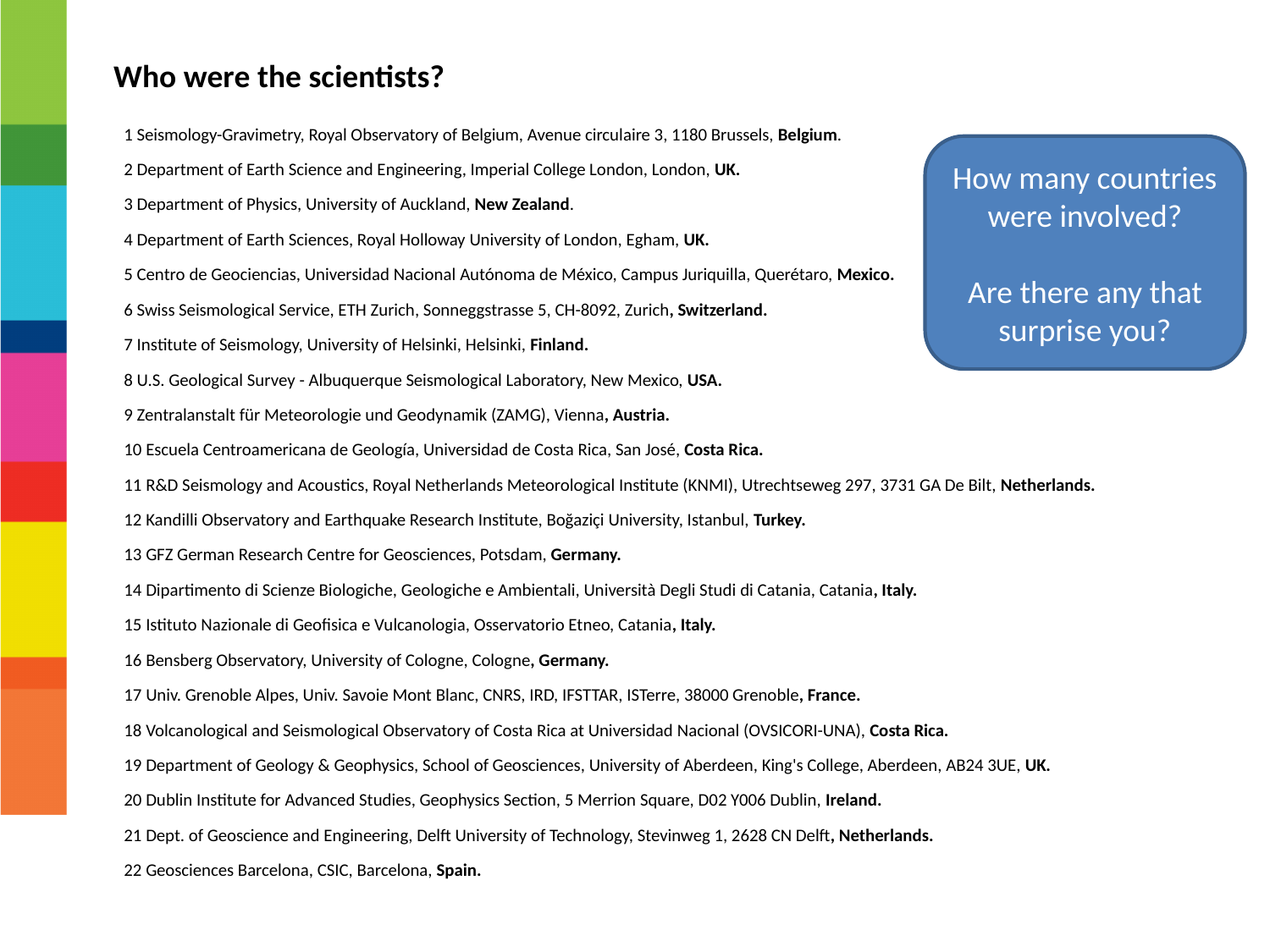

Who were the scientists?
1 Seismology-Gravimetry, Royal Observatory of Belgium, Avenue circulaire 3, 1180 Brussels, Belgium.
2 Department of Earth Science and Engineering, Imperial College London, London, UK.
3 Department of Physics, University of Auckland, New Zealand.
4 Department of Earth Sciences, Royal Holloway University of London, Egham, UK.
5 Centro de Geociencias, Universidad Nacional Autónoma de México, Campus Juriquilla, Querétaro, Mexico.
6 Swiss Seismological Service, ETH Zurich, Sonneggstrasse 5, CH-8092, Zurich, Switzerland.
7 Institute of Seismology, University of Helsinki, Helsinki, Finland.
8 U.S. Geological Survey - Albuquerque Seismological Laboratory, New Mexico, USA.
9 Zentralanstalt für Meteorologie und Geodynamik (ZAMG), Vienna, Austria.
10 Escuela Centroamericana de Geología, Universidad de Costa Rica, San José, Costa Rica.
11 R&D Seismology and Acoustics, Royal Netherlands Meteorological Institute (KNMI), Utrechtseweg 297, 3731 GA De Bilt, Netherlands.
12 Kandilli Observatory and Earthquake Research Institute, Boğaziçi University, Istanbul, Turkey.
13 GFZ German Research Centre for Geosciences, Potsdam, Germany.
14 Dipartimento di Scienze Biologiche, Geologiche e Ambientali, Università Degli Studi di Catania, Catania, Italy.
15 Istituto Nazionale di Geofisica e Vulcanologia, Osservatorio Etneo, Catania, Italy.
16 Bensberg Observatory, University of Cologne, Cologne, Germany.
17 Univ. Grenoble Alpes, Univ. Savoie Mont Blanc, CNRS, IRD, IFSTTAR, ISTerre, 38000 Grenoble, France.
18 Volcanological and Seismological Observatory of Costa Rica at Universidad Nacional (OVSICORI-UNA), Costa Rica.
19 Department of Geology & Geophysics, School of Geosciences, University of Aberdeen, King's College, Aberdeen, AB24 3UE, UK.
20 Dublin Institute for Advanced Studies, Geophysics Section, 5 Merrion Square, D02 Y006 Dublin, Ireland.
21 Dept. of Geoscience and Engineering, Delft University of Technology, Stevinweg 1, 2628 CN Delft, Netherlands.
22 Geosciences Barcelona, CSIC, Barcelona, Spain.

How many countries were involved?

Are there any that surprise you?